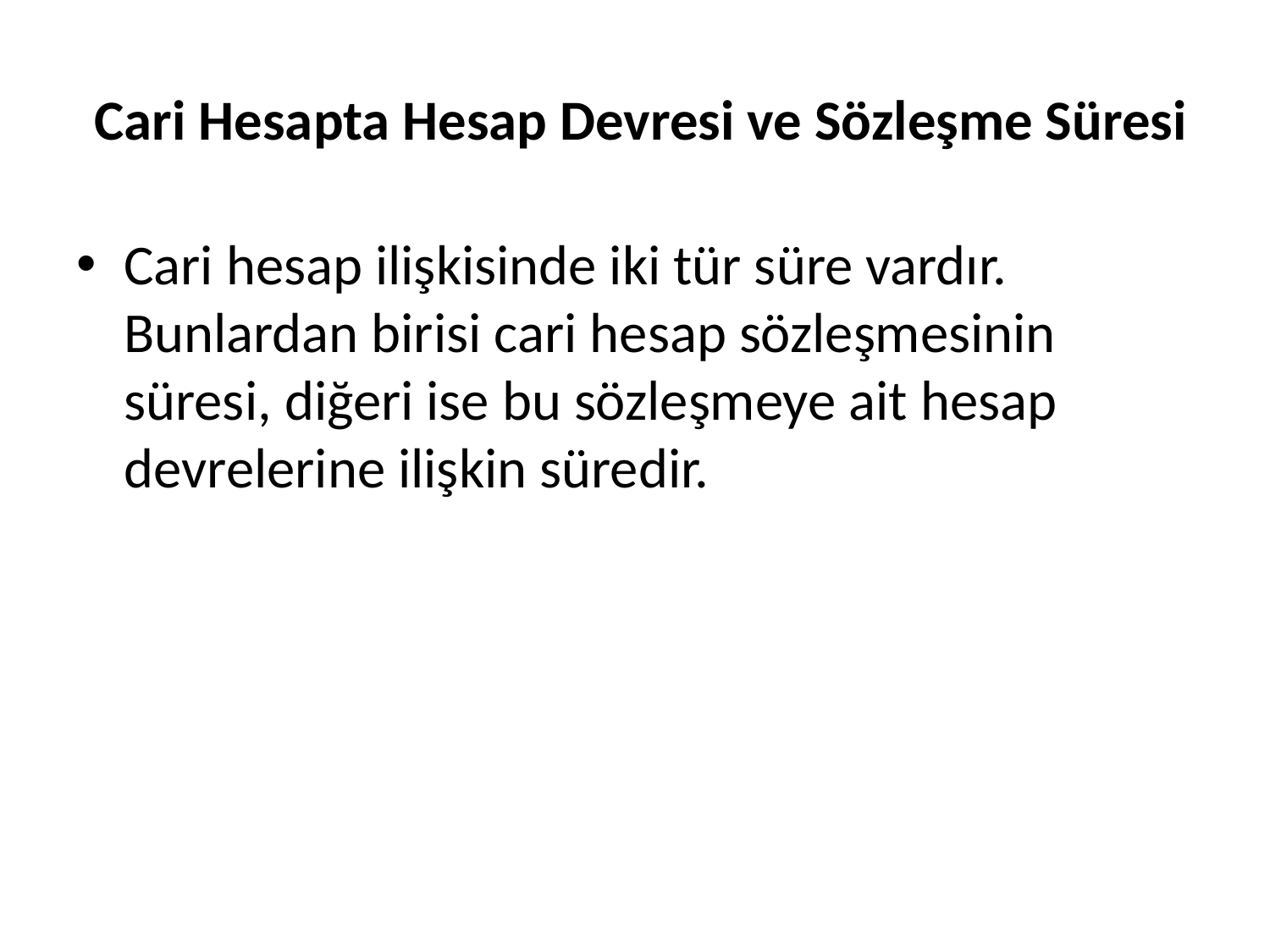

# Cari Hesapta Hesap Devresi ve Sözleşme Süresi
Cari hesap ilişkisinde iki tür süre vardır. Bunlardan birisi cari hesap sözleşmesinin süresi, diğeri ise bu sözleşmeye ait hesap devrelerine ilişkin süredir.